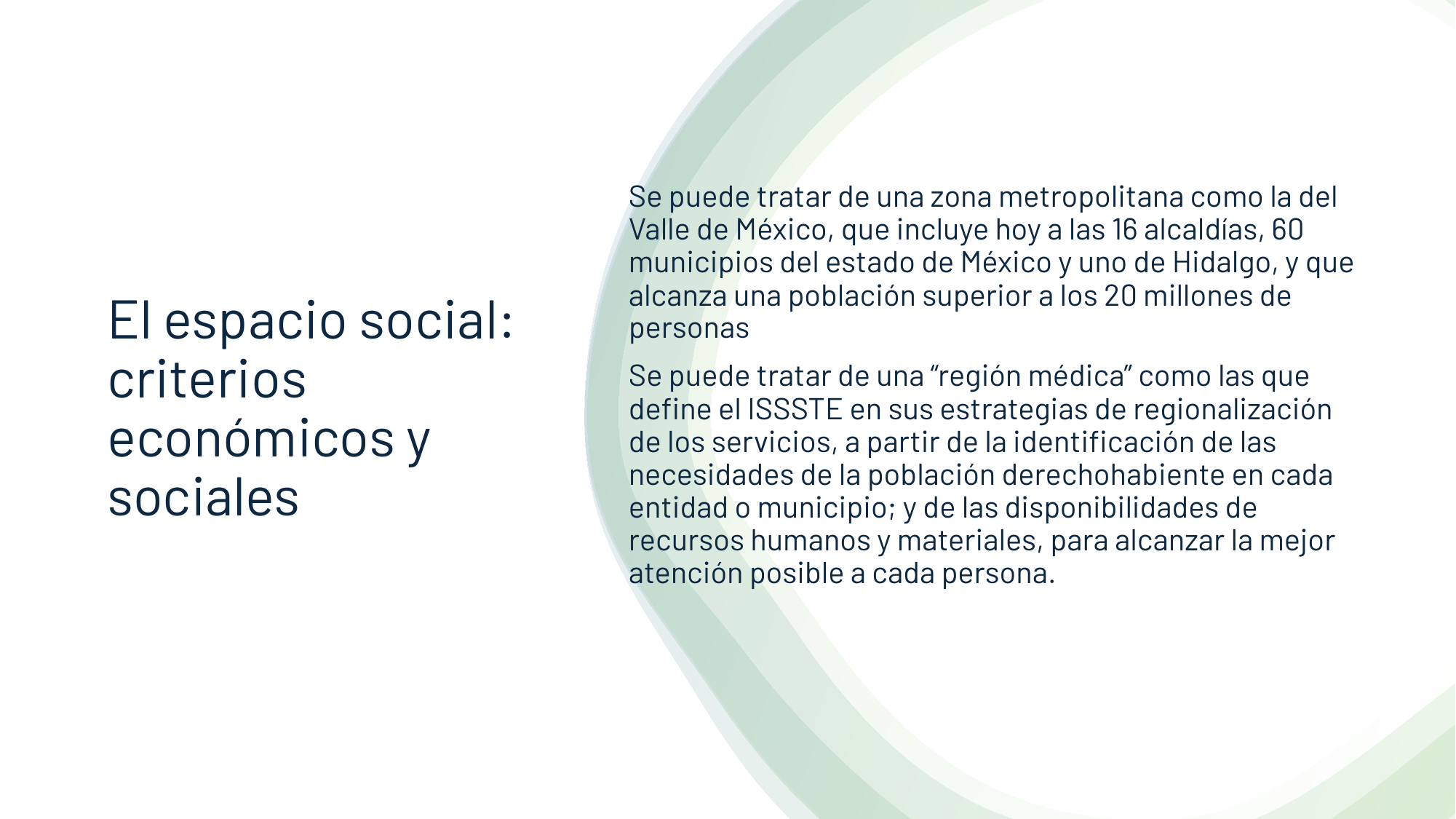

Se puede tratar de una zona metropolitana como la del Valle de México, que incluye hoy a las 16 alcaldías, 60 municipios del estado de México y uno de Hidalgo, y que alcanza una población superior a los 20 millones de personas
Se puede tratar de una “región médica” como las que define el ISSSTE en sus estrategias de regionalización de los servicios, a partir de la identificación de las necesidades de la población derechohabiente en cada entidad o municipio; y de las disponibilidades de recursos humanos y materiales, para alcanzar la mejor atención posible a cada persona.

# El espacio social: criterios económicos y sociales